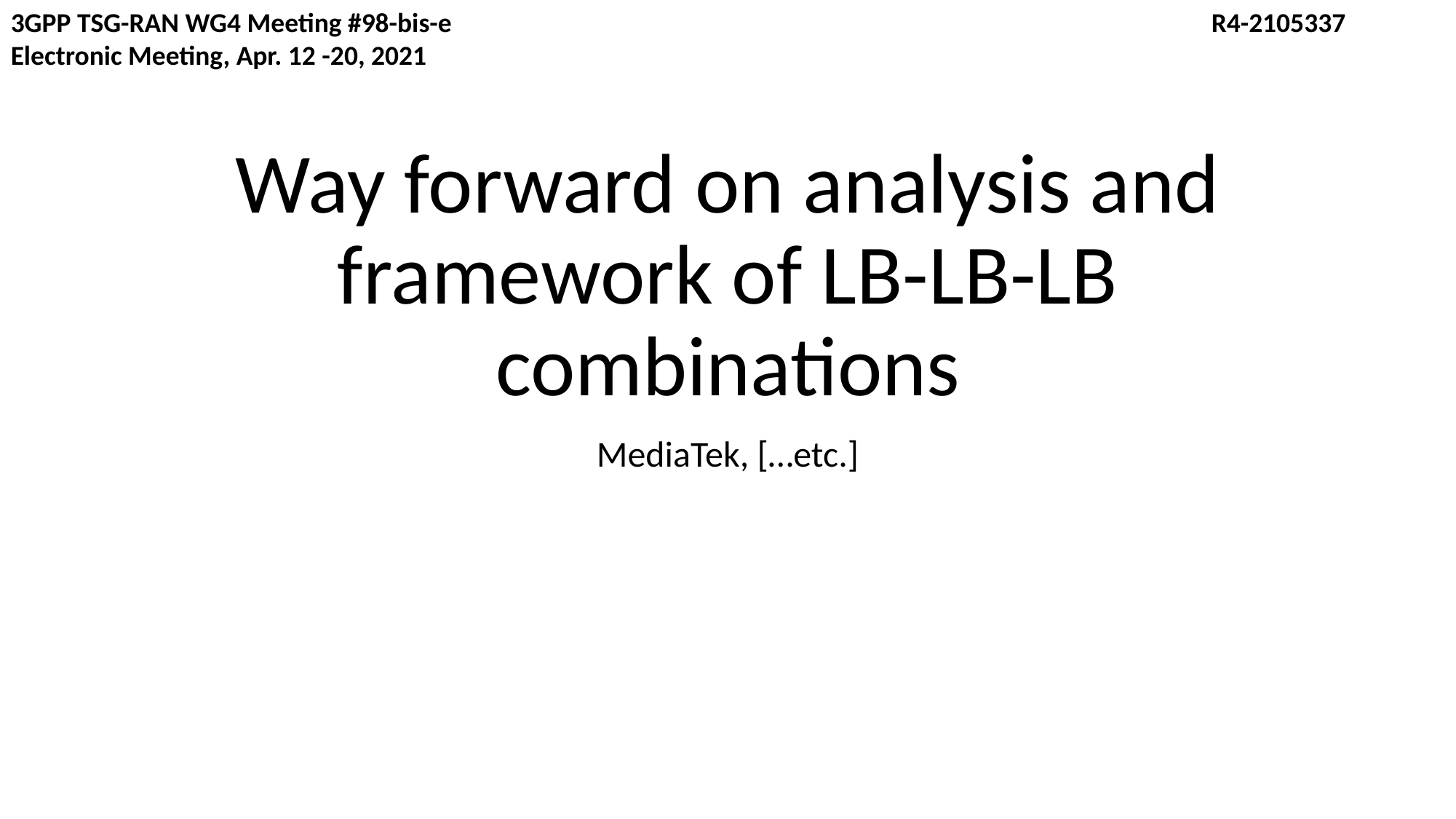

3GPP TSG-RAN WG4 Meeting #98-bis-e 							R4-2105337
Electronic Meeting, Apr. 12 -20, 2021
# Way forward on analysis and framework of LB-LB-LB combinations
MediaTek, […etc.]